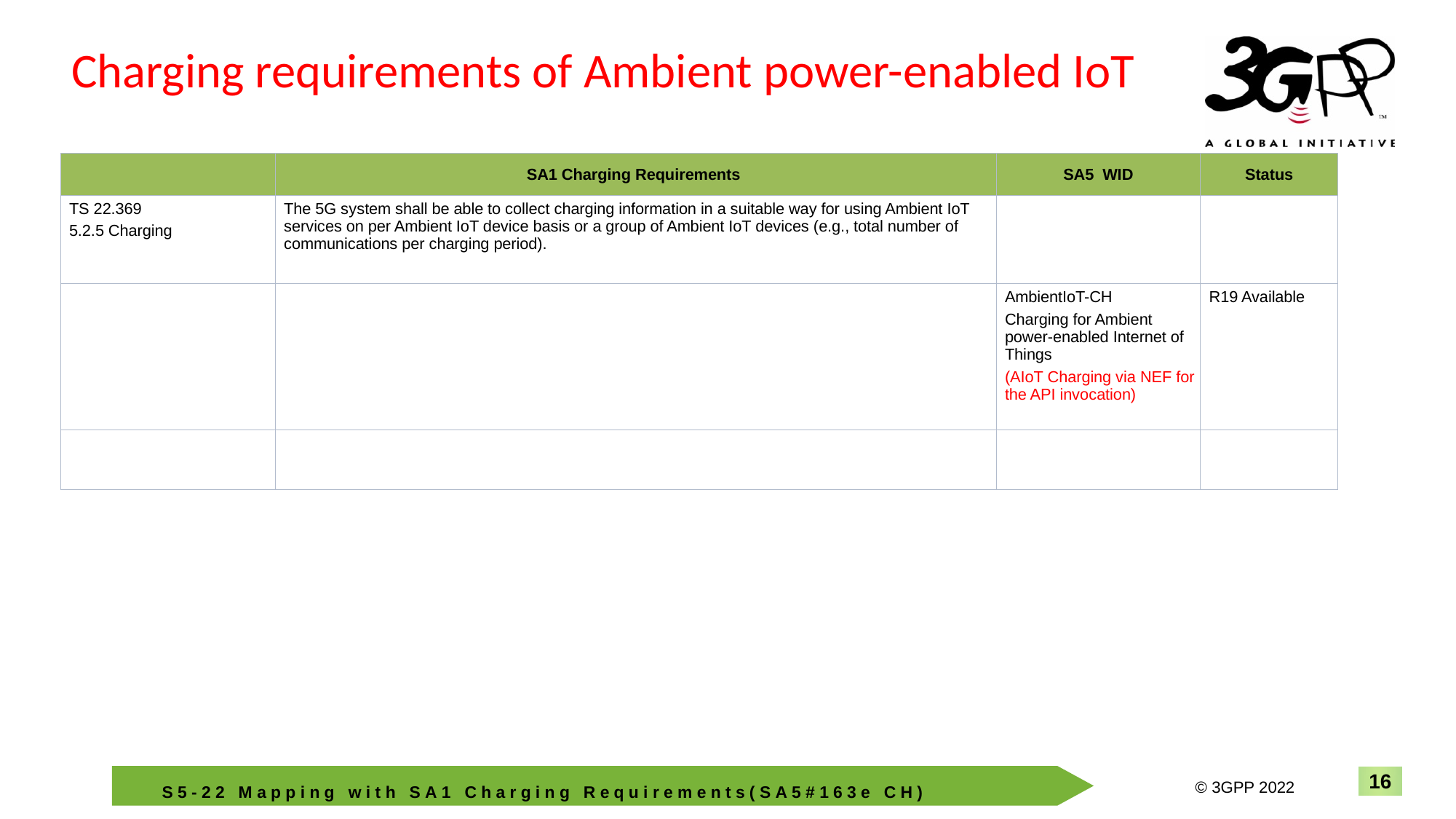

# Charging requirements of Ambient power-enabled IoT
|  | SA1 Charging Requirements | SA5 WID | Status |
| --- | --- | --- | --- |
| TS 22.369 5.2.5 Charging | The 5G system shall be able to collect charging information in a suitable way for using Ambient IoT services on per Ambient IoT device basis or a group of Ambient IoT devices (e.g., total number of communications per charging period). |  |  |
|  |  | AmbientIoT-CH Charging for Ambient power-enabled Internet of Things (AIoT Charging via NEF for the API invocation) | R19 Available |
|  |  |  |  |